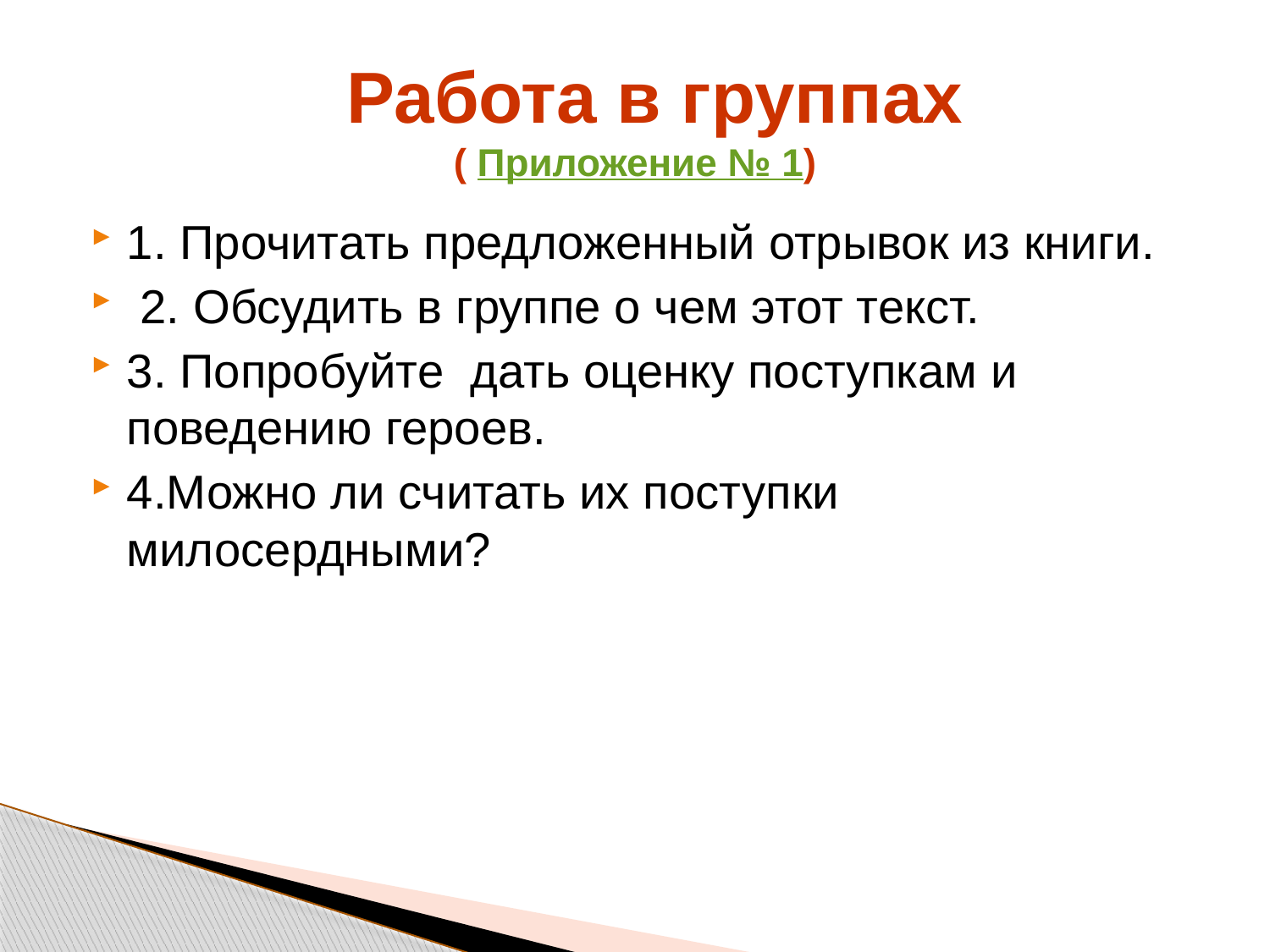

# Работа в группах ( Приложение № 1)
1. Прочитать предложенный отрывок из книги.
 2. Обсудить в группе о чем этот текст.
3. Попробуйте  дать оценку поступкам и поведению героев.
4.Можно ли считать их поступки милосердными?